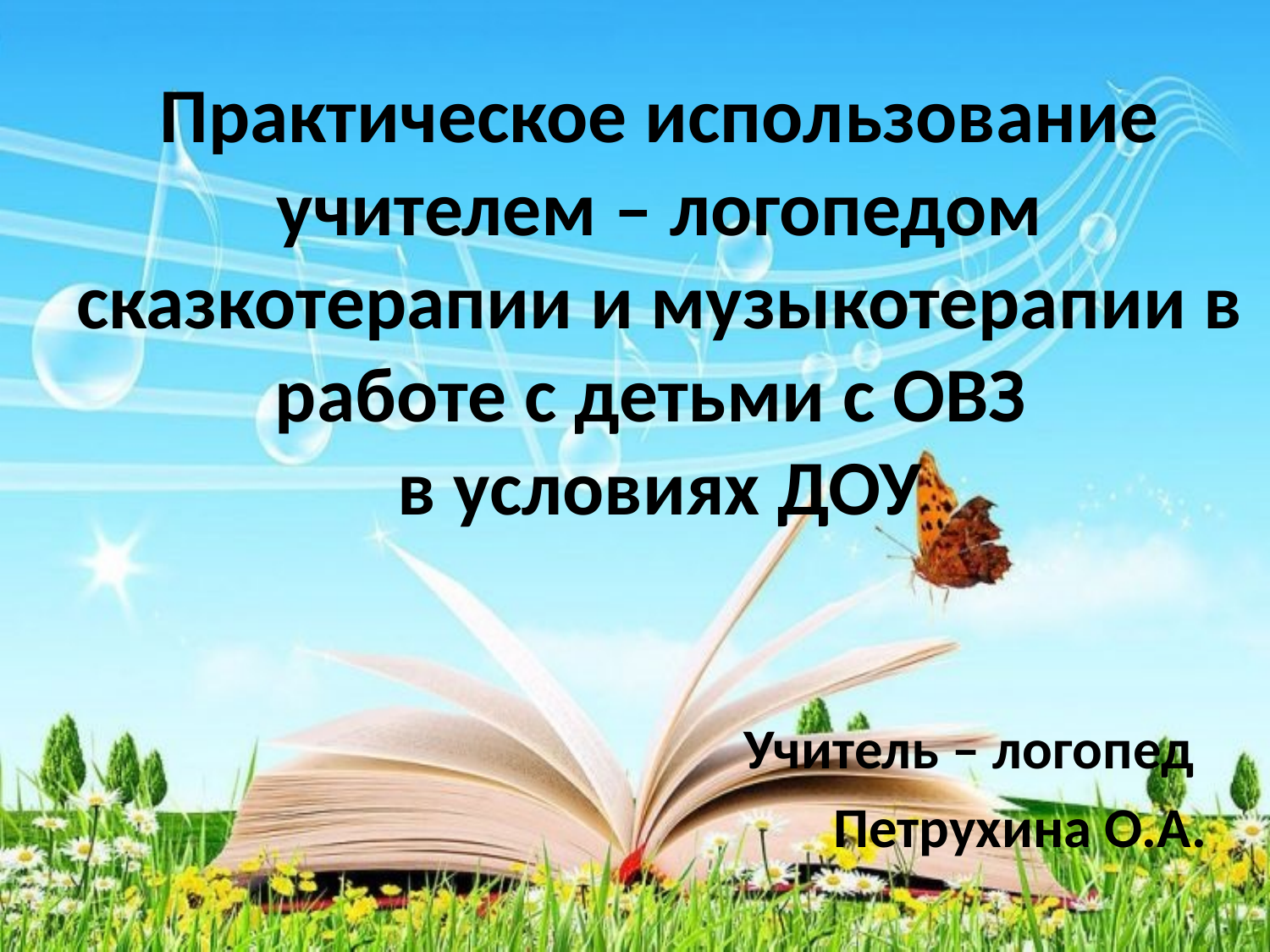

# Практическое использование учителем – логопедом сказкотерапии и музыкотерапии в работе с детьми с ОВЗ в условиях ДОУ
Учитель – логопед
Петрухина О.А.